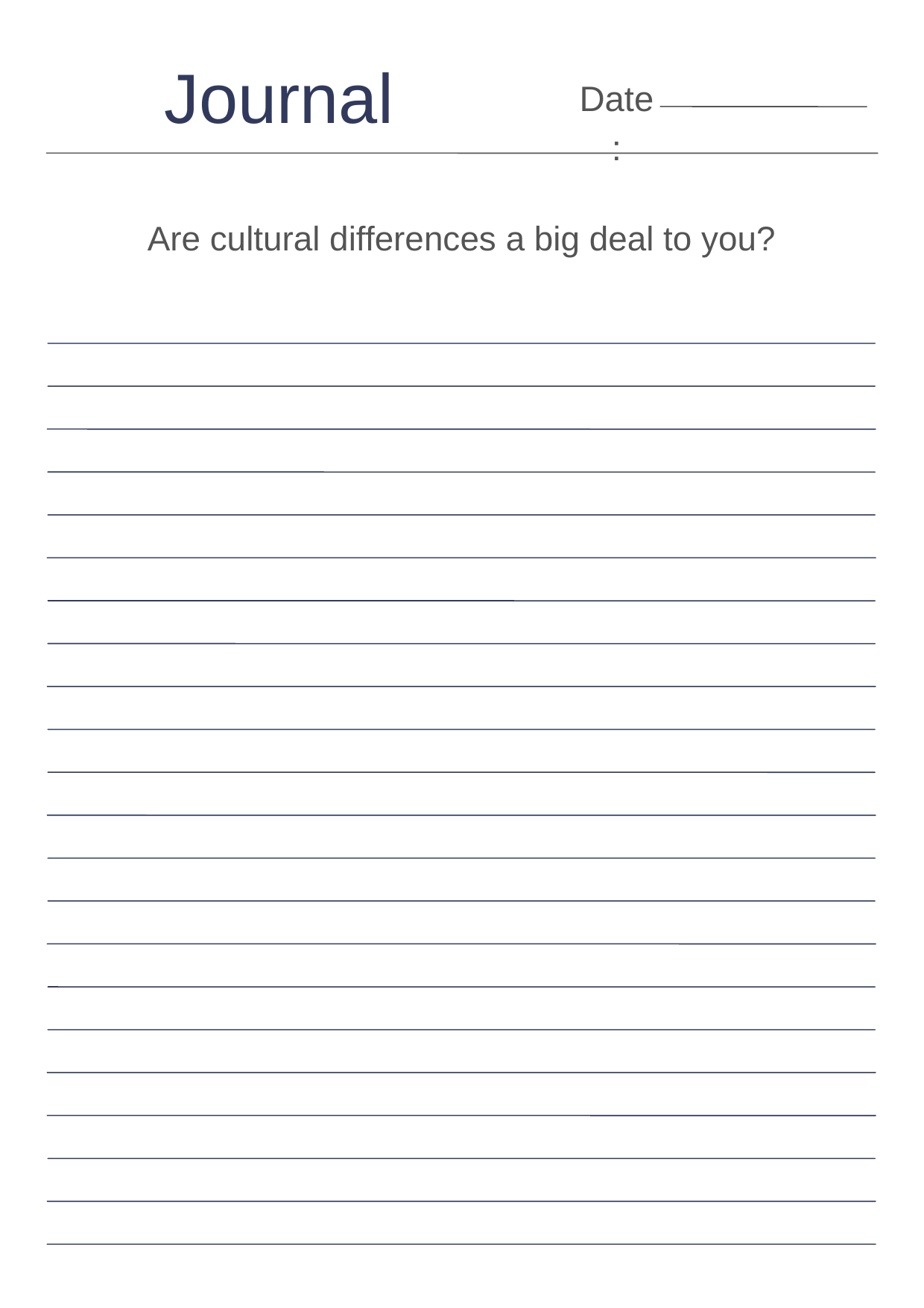

Journal
Date:

Are cultural differences a big deal to you?